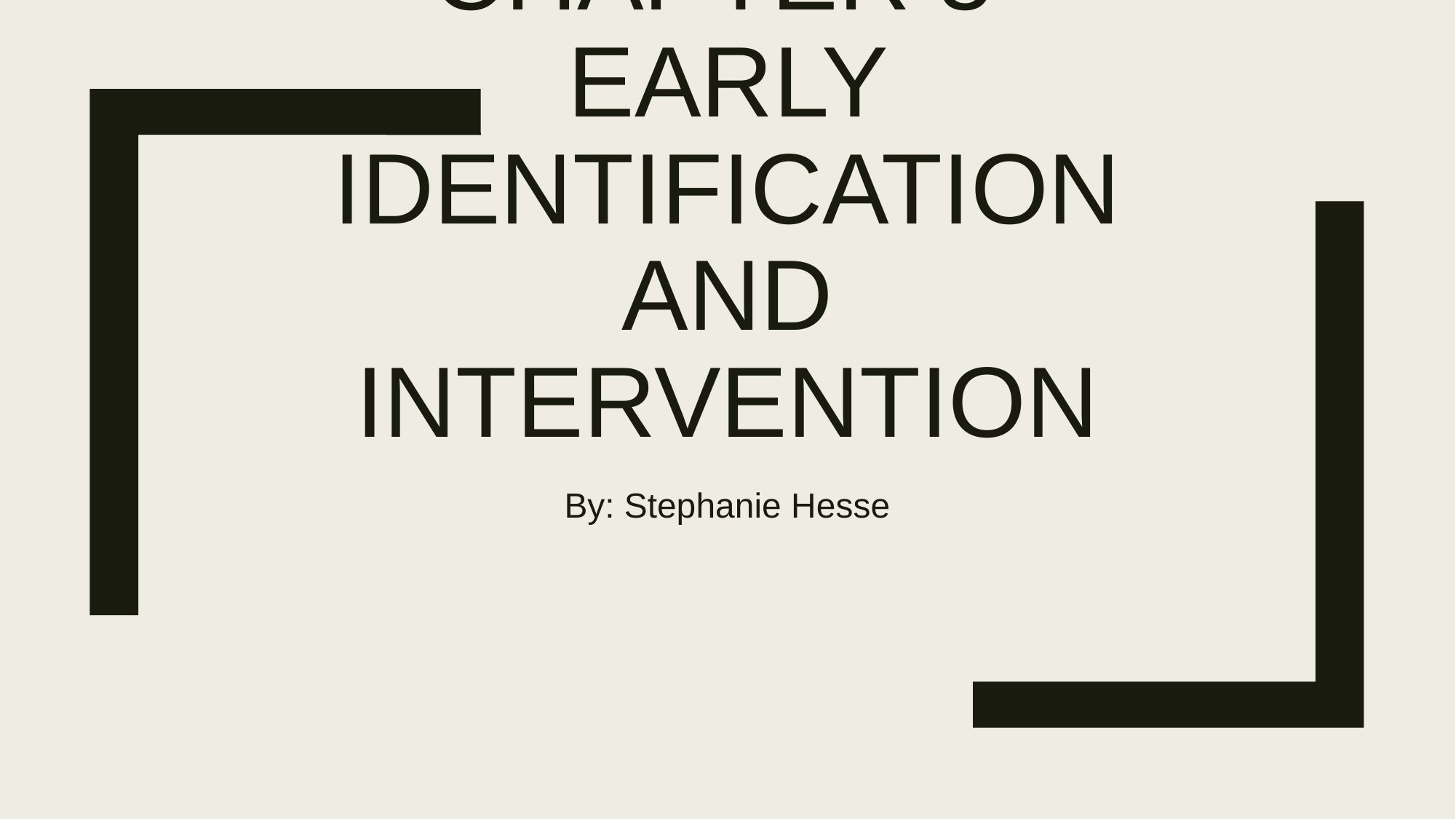

# Chapter 5 Early Identification and Intervention
By: Stephanie Hesse